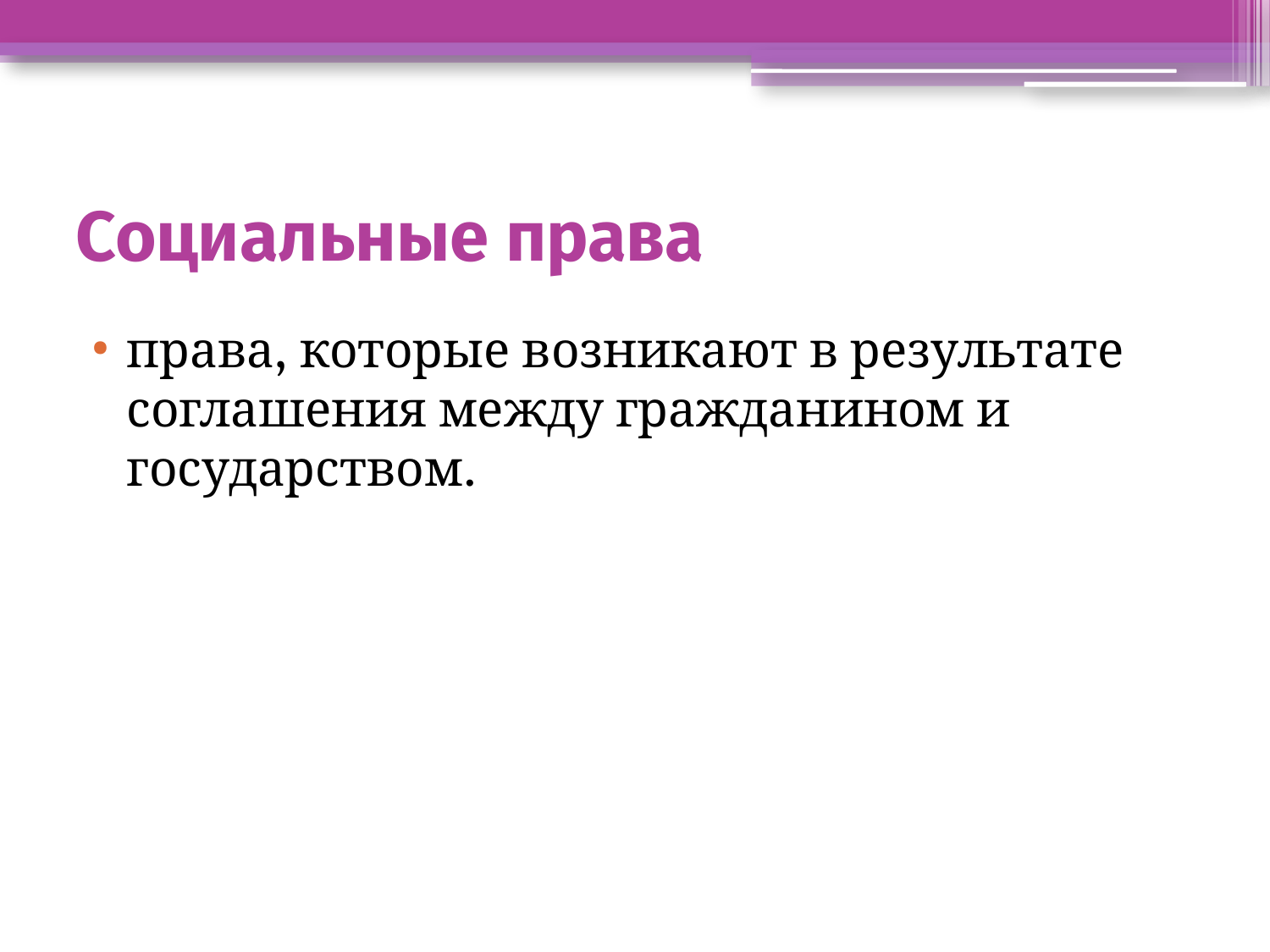

# Социальные права
права, которые возникают в результате соглашения между гражданином и государством.